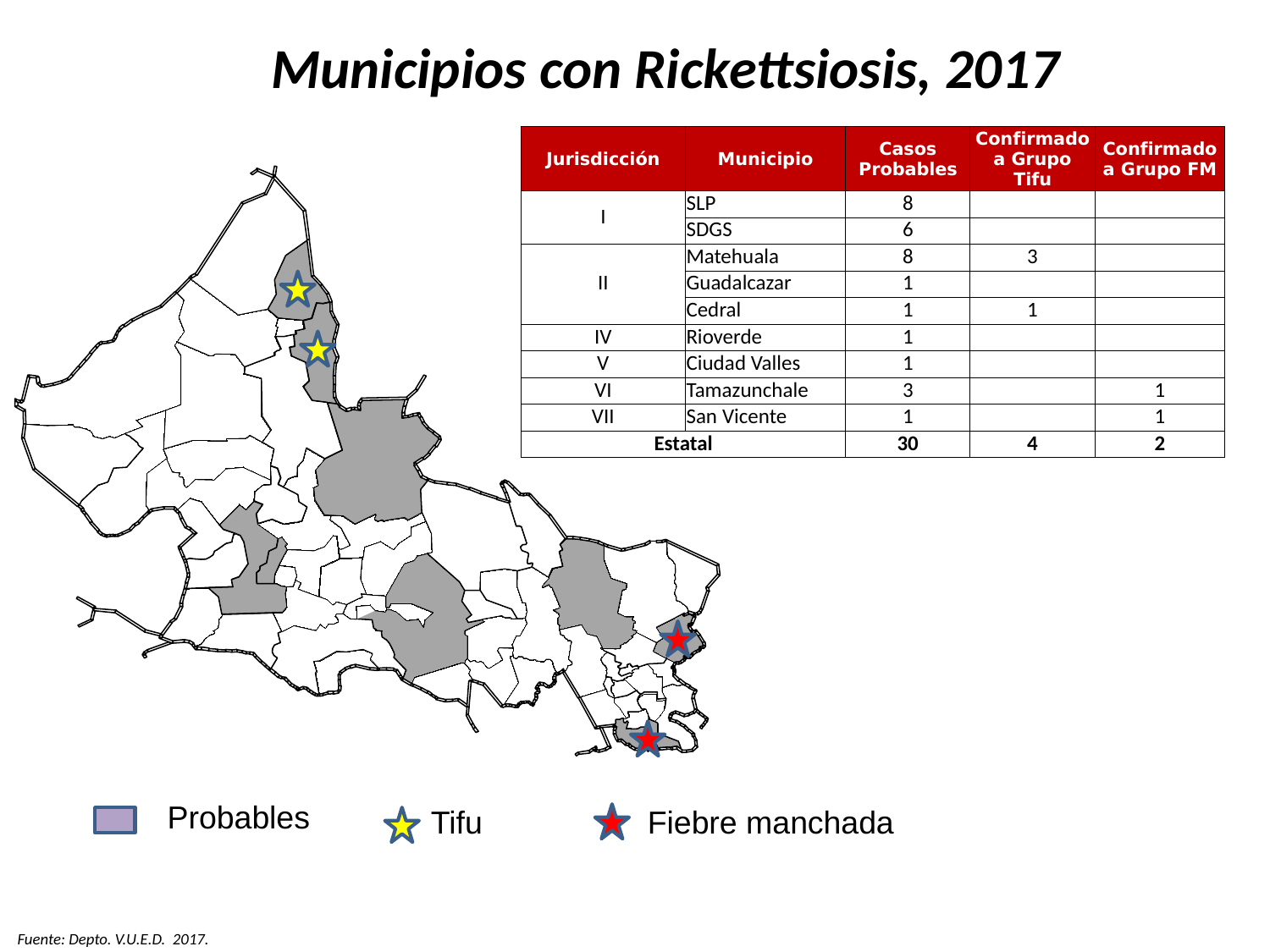

# Municipios con Rickettsiosis, 2017
| Jurisdicción | Municipio | Casos Probables | Confirmado a Grupo Tifu | Confirmado a Grupo FM |
| --- | --- | --- | --- | --- |
| I | SLP | 8 |  |  |
|  | SDGS | 6 |  |  |
| II | Matehuala | 8 | 3 |  |
|  | Guadalcazar | 1 |  |  |
|  | Cedral | 1 | 1 |  |
| IV | Rioverde | 1 |  |  |
| V | Ciudad Valles | 1 |  |  |
| VI | Tamazunchale | 3 |  | 1 |
| VII | San Vicente | 1 |  | 1 |
| Estatal |  | 30 | 4 | 2 |

Probables
Tifu
Fiebre manchada

Fuente: Depto. V.U.E.D.  2017.